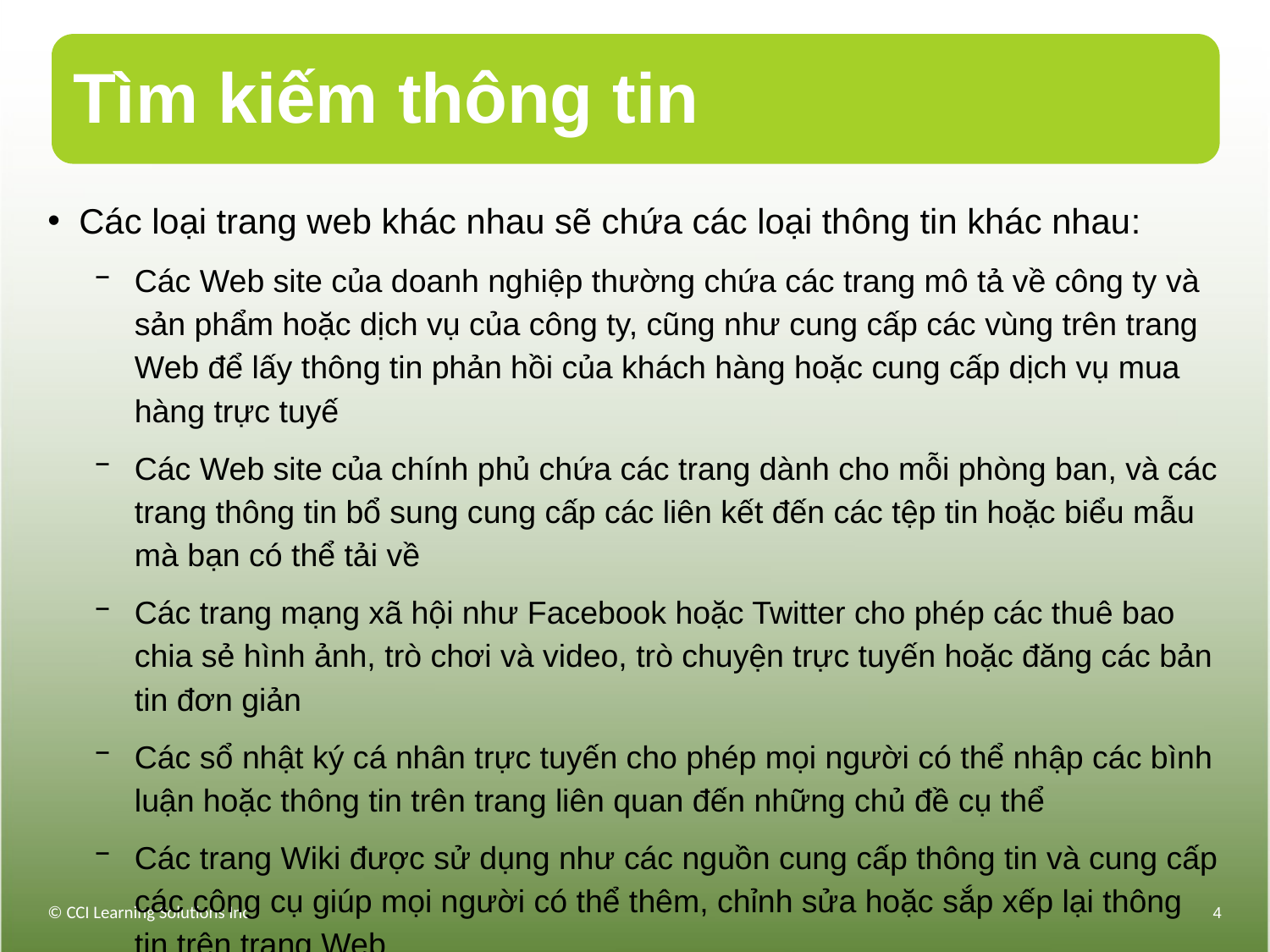

# Tìm kiếm thông tin
Các loại trang web khác nhau sẽ chứa các loại thông tin khác nhau:
Các Web site của doanh nghiệp thường chứa các trang mô tả về công ty và sản phẩm hoặc dịch vụ của công ty, cũng như cung cấp các vùng trên trang Web để lấy thông tin phản hồi của khách hàng hoặc cung cấp dịch vụ mua hàng trực tuyế
Các Web site của chính phủ chứa các trang dành cho mỗi phòng ban, và các trang thông tin bổ sung cung cấp các liên kết đến các tệp tin hoặc biểu mẫu mà bạn có thể tải về
Các trang mạng xã hội như Facebook hoặc Twitter cho phép các thuê bao chia sẻ hình ảnh, trò chơi và video, trò chuyện trực tuyến hoặc đăng các bản tin đơn giản
Các sổ nhật ký cá nhân trực tuyến cho phép mọi người có thể nhập các bình luận hoặc thông tin trên trang liên quan đến những chủ đề cụ thể
Các trang Wiki được sử dụng như các nguồn cung cấp thông tin và cung cấp các công cụ giúp mọi người có thể thêm, chỉnh sửa hoặc sắp xếp lại thông tin trên trang Web
© CCI Learning Solutions Inc.
4